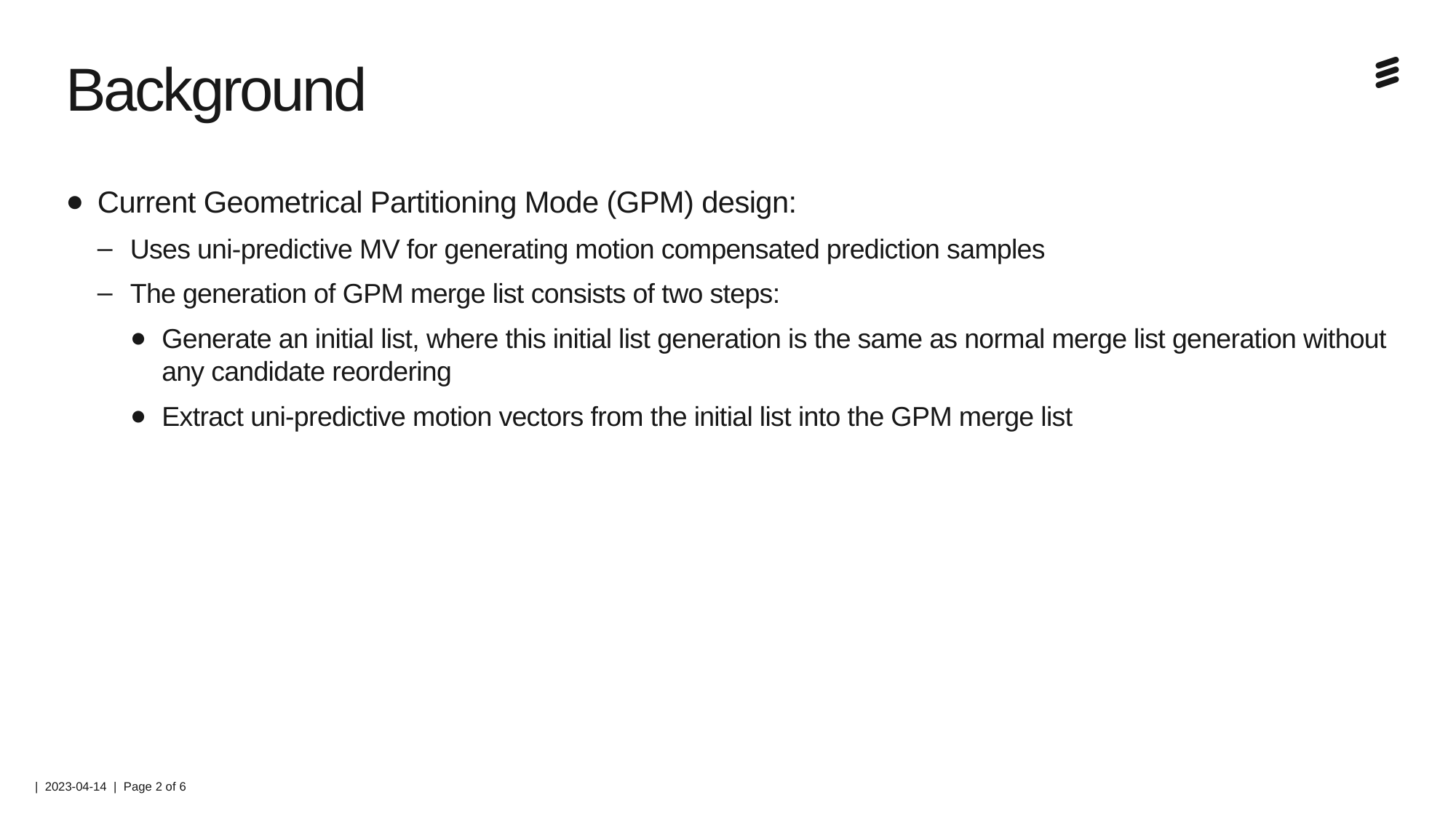

# Background
Current Geometrical Partitioning Mode (GPM) design:
Uses uni-predictive MV for generating motion compensated prediction samples
The generation of GPM merge list consists of two steps:
Generate an initial list, where this initial list generation is the same as normal merge list generation without any candidate reordering
Extract uni-predictive motion vectors from the initial list into the GPM merge list